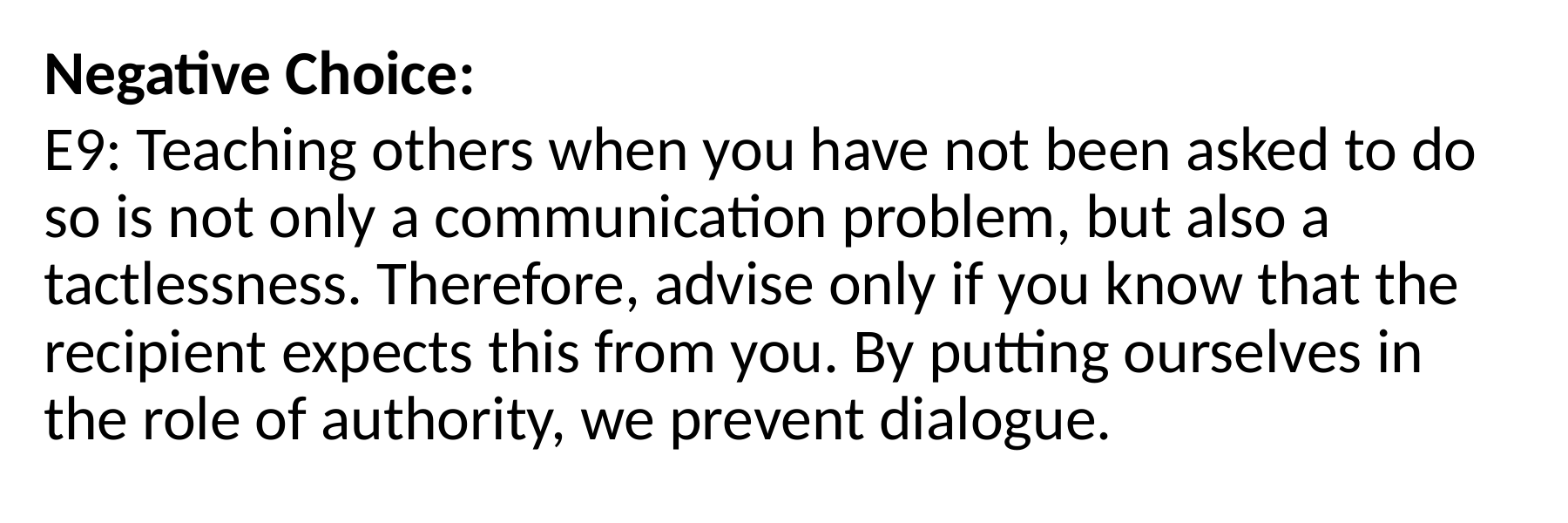

Negative Choice:
E9: Teaching others when you have not been asked to do so is not only a communication problem, but also a tactlessness. Therefore, advise only if you know that the recipient expects this from you. By putting ourselves in the role of authority, we prevent dialogue.